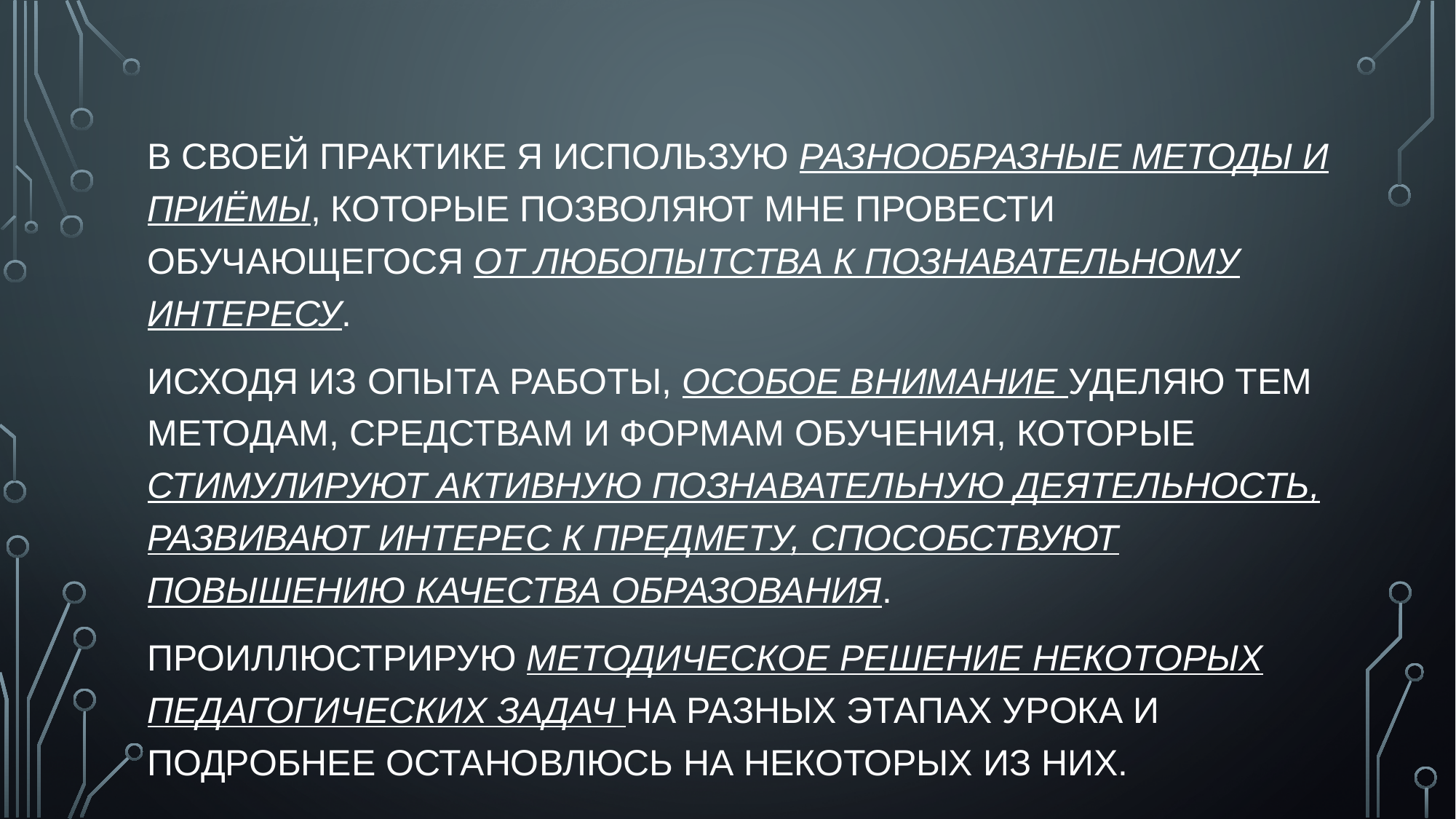

В своей практике я использую разнообразные методы и приёмы, которые позволяют мне провести обучающегося от любопытства к познавательному интересу.
Исходя из опыта работы, особое внимание уделяю тем методам, средствам и формам обучения, которые стимулируют активную познавательную деятельность, развивают интерес к предмету, способствуют повышению качества образования.
Проиллюстрирую методическое решение некоторых педагогических задач на разных этапах урока и подробнее остановлюсь на некоторых из них.